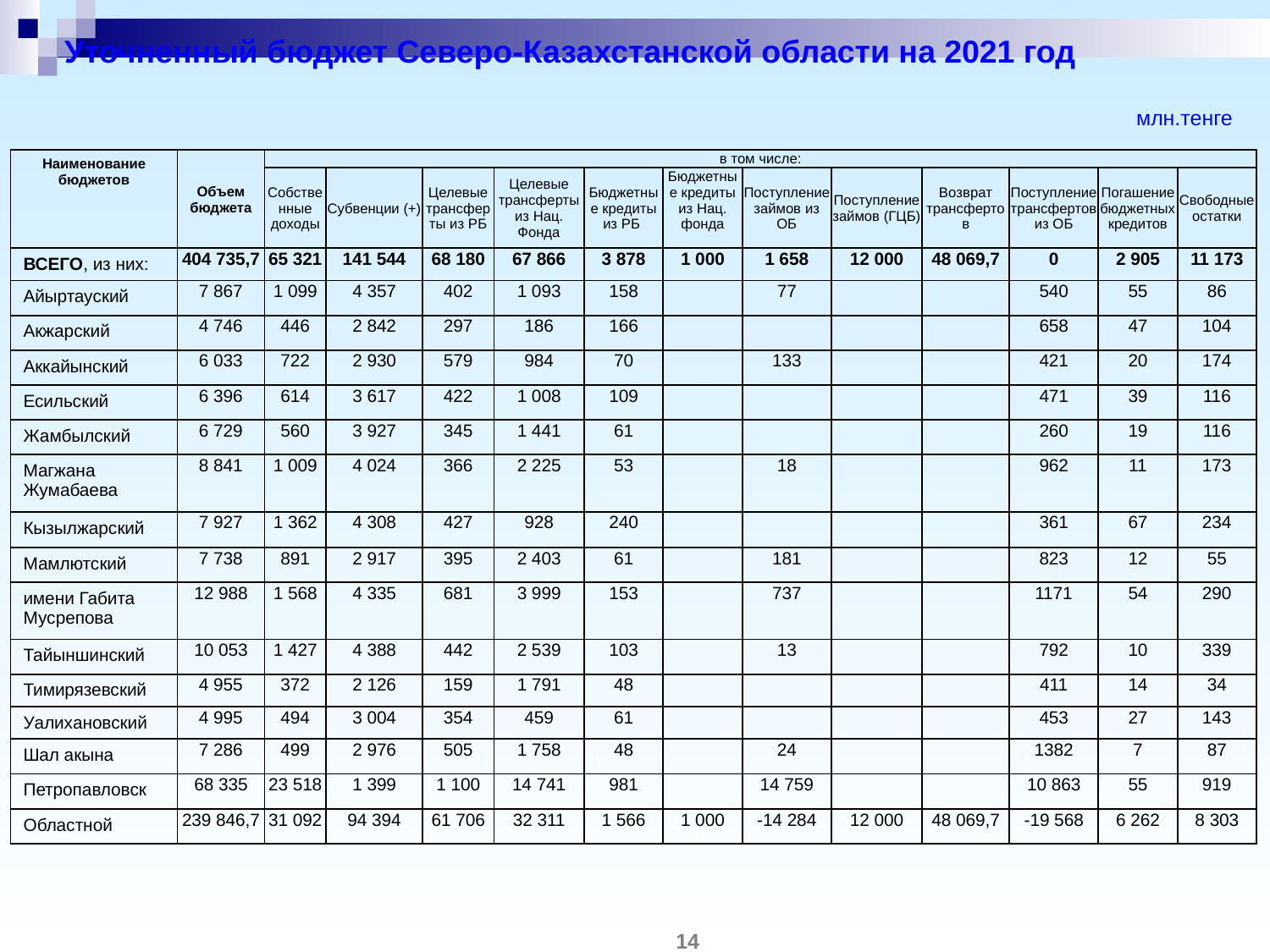

# Уточненный бюджет Северо-Казахстанской области на 2021 год
млн.тенге
| Наименование бюджетов | Объем бюджета | в том числе: |  |  |  |  |  |  |  |  |  |  |  |
| --- | --- | --- | --- | --- | --- | --- | --- | --- | --- | --- | --- | --- | --- |
|  |  | Собственные доходы | Субвенции (+) | Целевые трансферты из РБ | Целевые трансферты из Нац. Фонда | Бюджетные кредиты из РБ | Бюджетные кредиты из Нац. фонда | Поступление займов из ОБ | Поступление займов (ГЦБ) | Возврат трансфертов | Поступление трансфертов из ОБ | Погашение бюджетных кредитов | Свободные остатки |
| ВСЕГО, из них: | 404 735,7 | 65 321 | 141 544 | 68 180 | 67 866 | 3 878 | 1 000 | 1 658 | 12 000 | 48 069,7 | 0 | 2 905 | 11 173 |
| Айыртауский | 7 867 | 1 099 | 4 357 | 402 | 1 093 | 158 |  | 77 |  |  | 540 | 55 | 86 |
| Акжарский | 4 746 | 446 | 2 842 | 297 | 186 | 166 |  |  |  |  | 658 | 47 | 104 |
| Аккайынский | 6 033 | 722 | 2 930 | 579 | 984 | 70 |  | 133 |  |  | 421 | 20 | 174 |
| Есильский | 6 396 | 614 | 3 617 | 422 | 1 008 | 109 |  |  |  |  | 471 | 39 | 116 |
| Жамбылский | 6 729 | 560 | 3 927 | 345 | 1 441 | 61 |  |  |  |  | 260 | 19 | 116 |
| Магжана Жумабаева | 8 841 | 1 009 | 4 024 | 366 | 2 225 | 53 |  | 18 |  |  | 962 | 11 | 173 |
| Кызылжарский | 7 927 | 1 362 | 4 308 | 427 | 928 | 240 |  |  |  |  | 361 | 67 | 234 |
| Мамлютский | 7 738 | 891 | 2 917 | 395 | 2 403 | 61 |  | 181 |  |  | 823 | 12 | 55 |
| имени Габита Мусрепова | 12 988 | 1 568 | 4 335 | 681 | 3 999 | 153 |  | 737 |  |  | 1171 | 54 | 290 |
| Тайыншинский | 10 053 | 1 427 | 4 388 | 442 | 2 539 | 103 |  | 13 |  |  | 792 | 10 | 339 |
| Тимирязевский | 4 955 | 372 | 2 126 | 159 | 1 791 | 48 |  |  |  |  | 411 | 14 | 34 |
| Уалихановский | 4 995 | 494 | 3 004 | 354 | 459 | 61 |  |  |  |  | 453 | 27 | 143 |
| Шал акына | 7 286 | 499 | 2 976 | 505 | 1 758 | 48 |  | 24 |  |  | 1382 | 7 | 87 |
| Петропавловск | 68 335 | 23 518 | 1 399 | 1 100 | 14 741 | 981 |  | 14 759 |  |  | 10 863 | 55 | 919 |
| Областной | 239 846,7 | 31 092 | 94 394 | 61 706 | 32 311 | 1 566 | 1 000 | -14 284 | 12 000 | 48 069,7 | -19 568 | 6 262 | 8 303 |
14